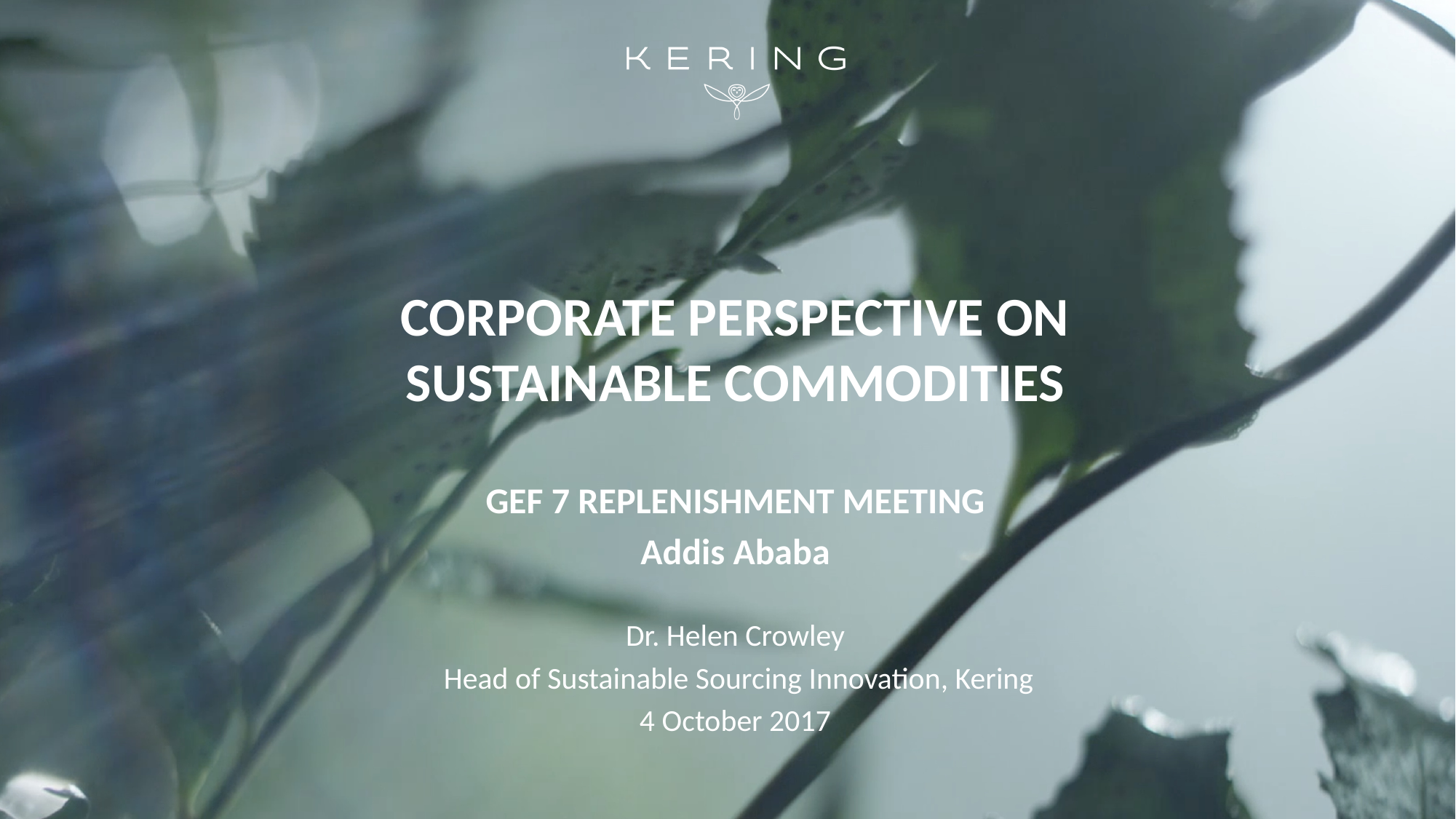

CORPORATE PERSPECTIVE ON SUSTAINABLE COMMODITIES

GEF 7 REPLENISHMENT MEETING
Addis Ababa

Dr. Helen Crowley
 Head of Sustainable Sourcing Innovation, Kering
4 October 2017